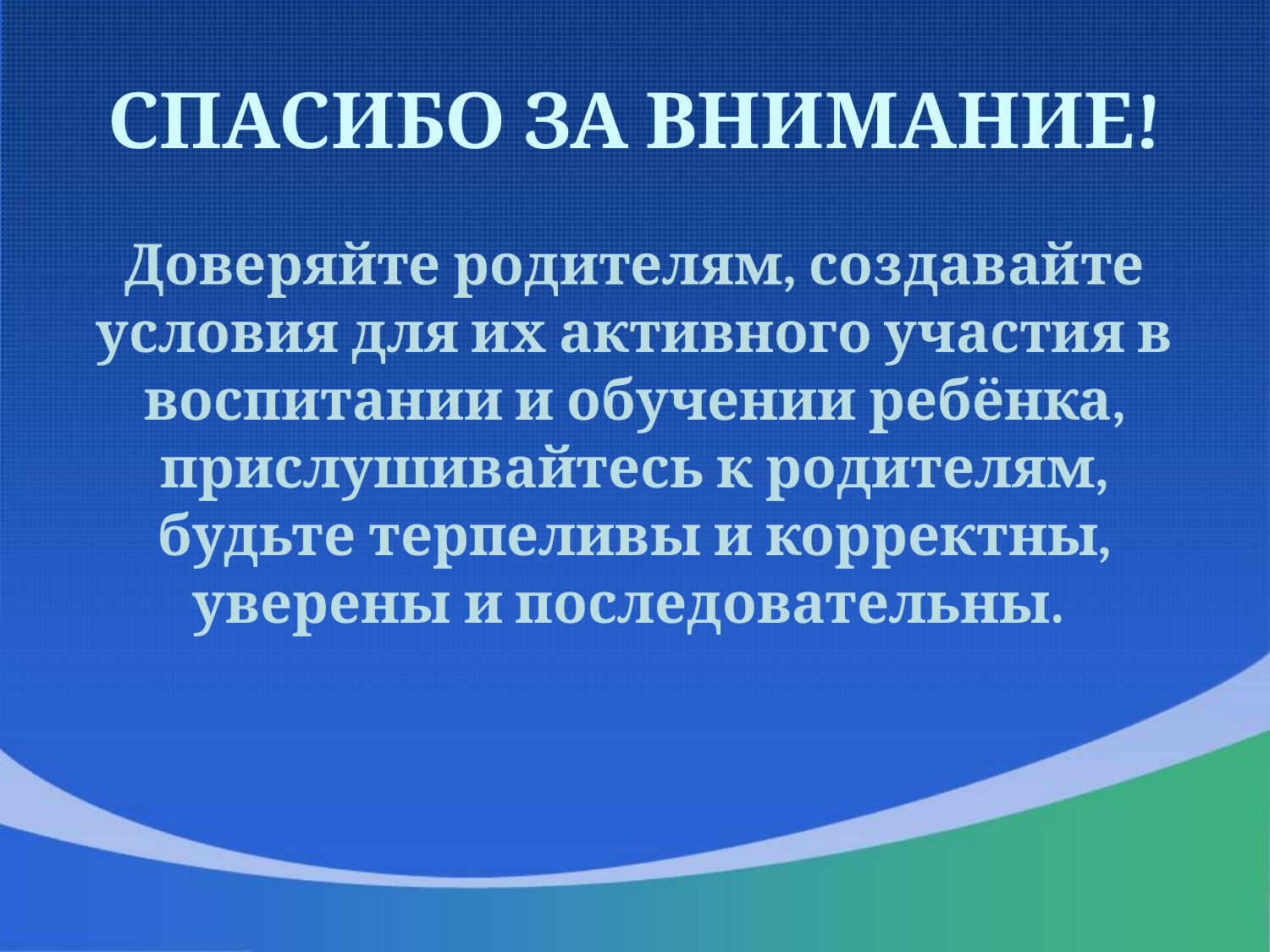

# СПАСИБО ЗА ВНИМАНИЕ!
Доверяйте родителям, создавайте условия для их активного участия в воспитании и обучении ребёнка, прислушивайтесь к родителям, будьте терпеливы и корректны, уверены и последовательны.